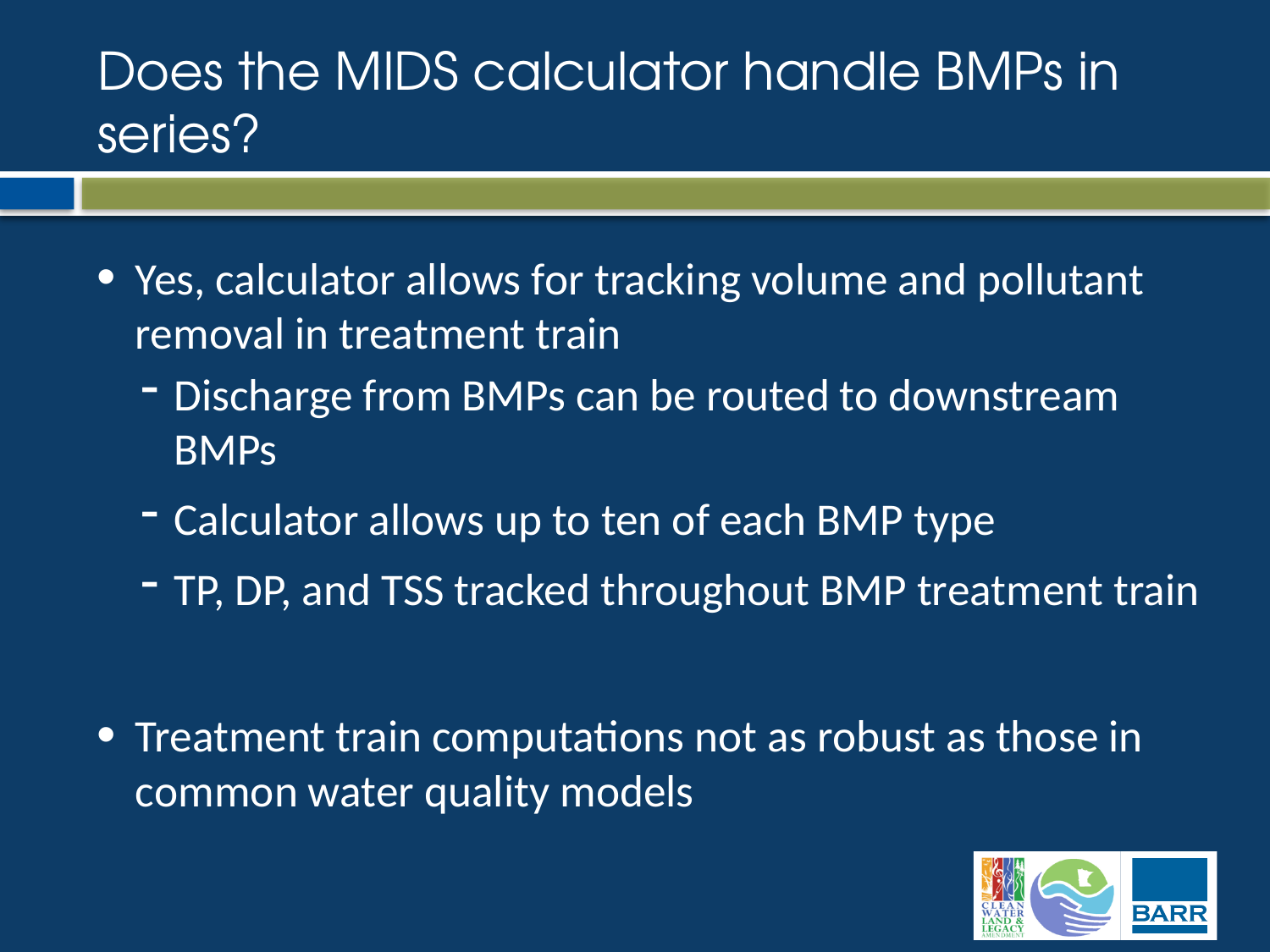

# Does the MIDS calculator handle BMPs in series?
Yes, calculator allows for tracking volume and pollutant removal in treatment train
Discharge from BMPs can be routed to downstream BMPs
Calculator allows up to ten of each BMP type
TP, DP, and TSS tracked throughout BMP treatment train

Treatment train computations not as robust as those in common water quality models